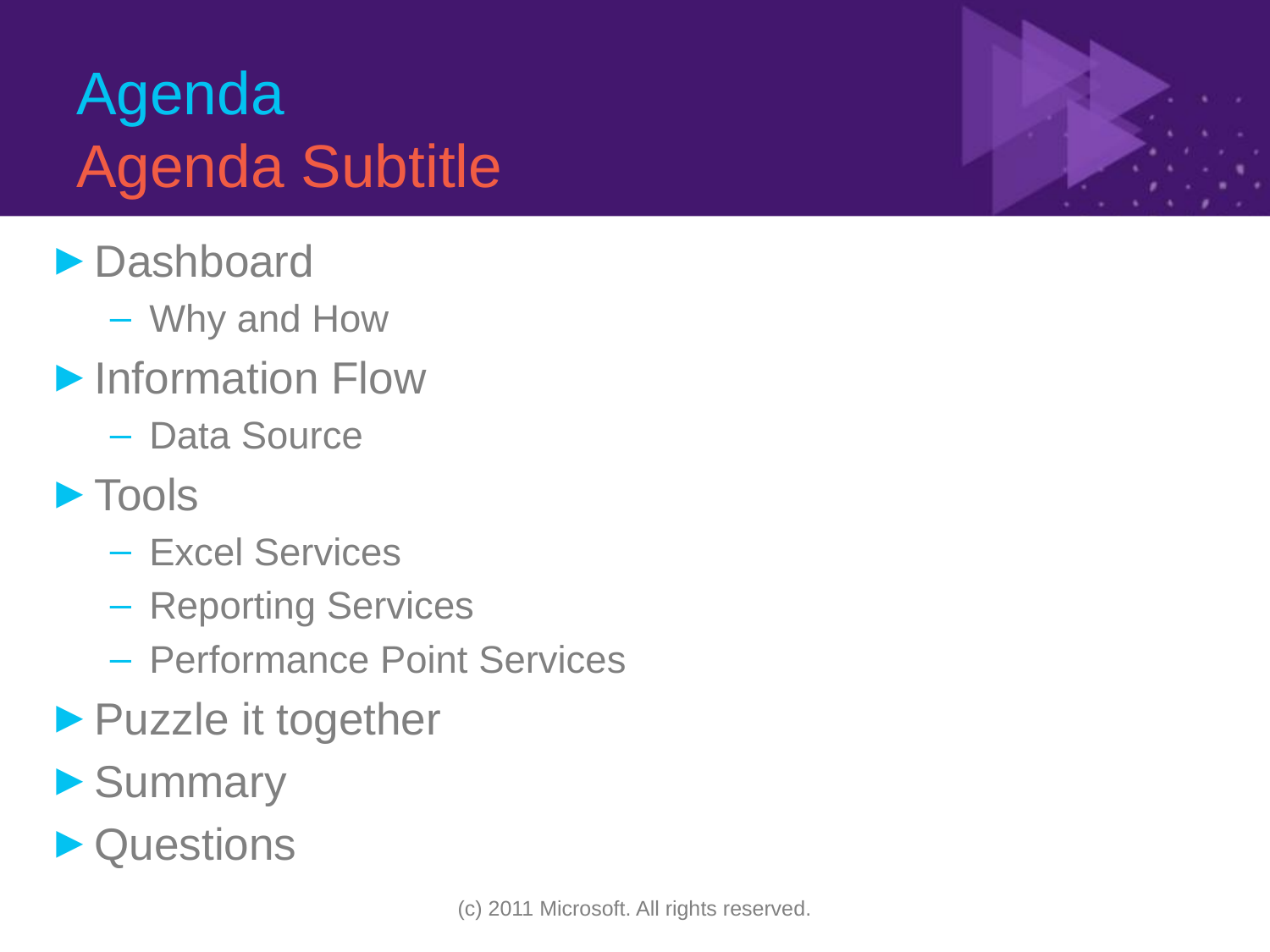

# Agenda Agenda Subtitle
Dashboard
Why and How
Information Flow
Data Source
Tools
Excel Services
Reporting Services
Performance Point Services
Puzzle it together
Summary
Questions
(c) 2011 Microsoft. All rights reserved.